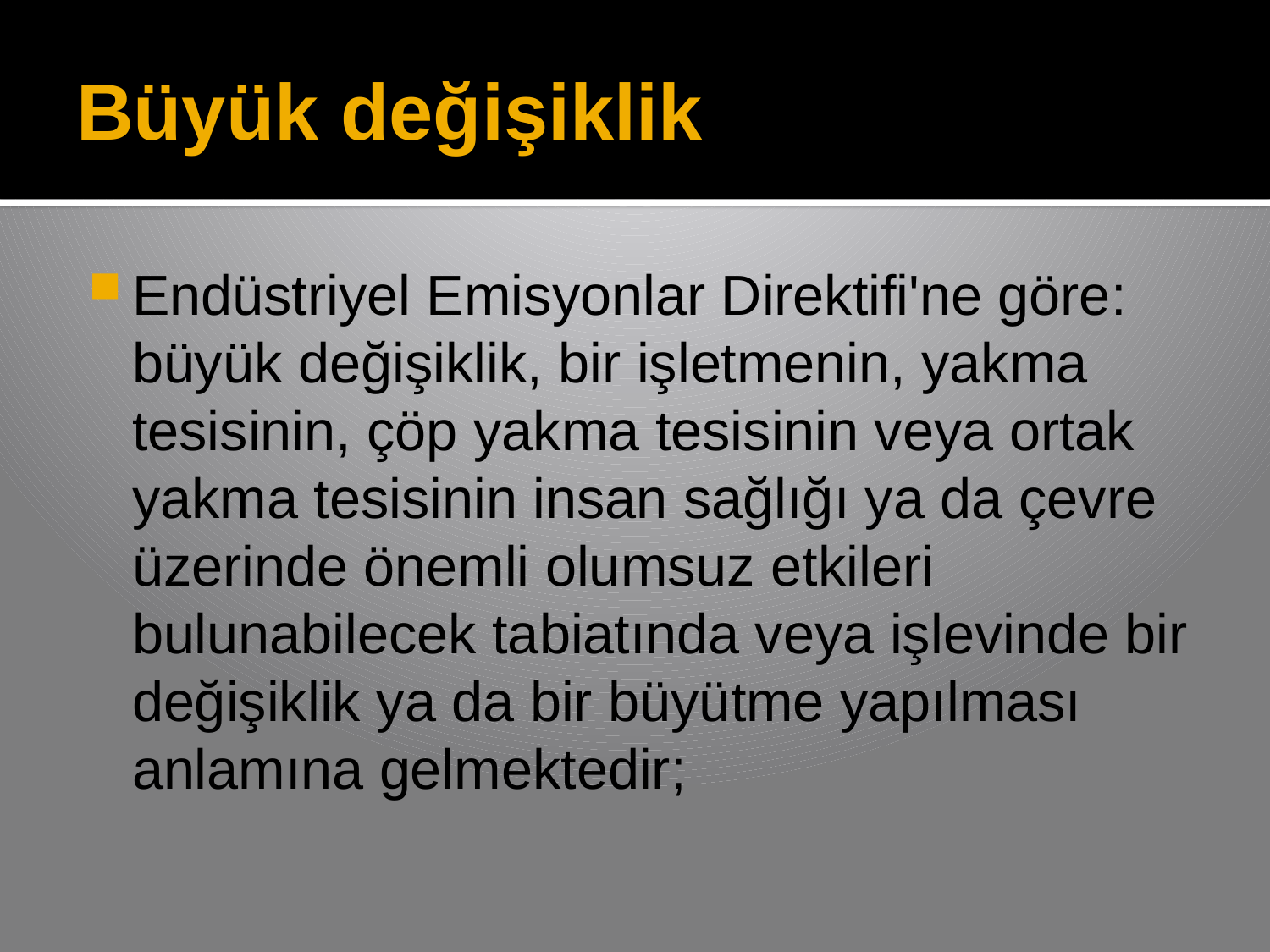

# Büyük değişiklik
Endüstriyel Emisyonlar Direktifi'ne göre: büyük değişiklik, bir işletmenin, yakma tesisinin, çöp yakma tesisinin veya ortak yakma tesisinin insan sağlığı ya da çevre üzerinde önemli olumsuz etkileri bulunabilecek tabiatında veya işlevinde bir değişiklik ya da bir büyütme yapılması anlamına gelmektedir;